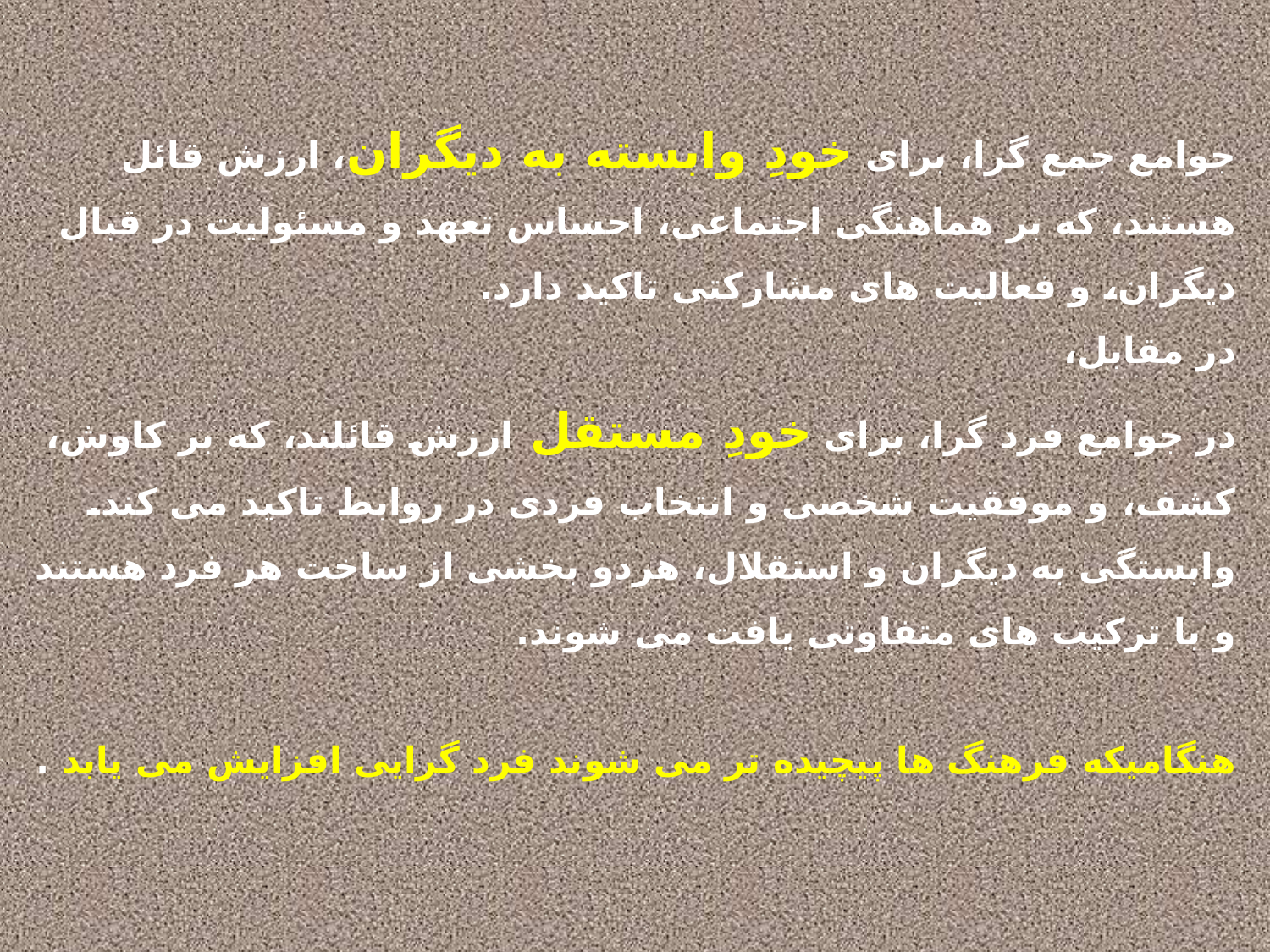

جوامع جمع گرا، برای خودِ وابسته به دیگران، ارزش قائل هستند، که بر هماهنگی اجتماعی، احساس تعهد و مسئولیت در قبال دیگران، و فعالیت های مشارکتی تاکید دارد.
در مقابل،
در جوامع فرد گرا، برای خودِ مستقل ارزش قائلند، که بر کاوش، کشف، و موفقیت شخصی و انتخاب فردی در روابط تاکید می کند. وابستگی به دیگران و استقلال، هردو بخشی از ساخت هر فرد هستند و با ترکیب های متفاوتی یافت می شوند.

هنگامیکه فرهنگ ها پیچیده تر می شوند فرد گرایی افزایش می یابد .
www.modirkade.ir
43